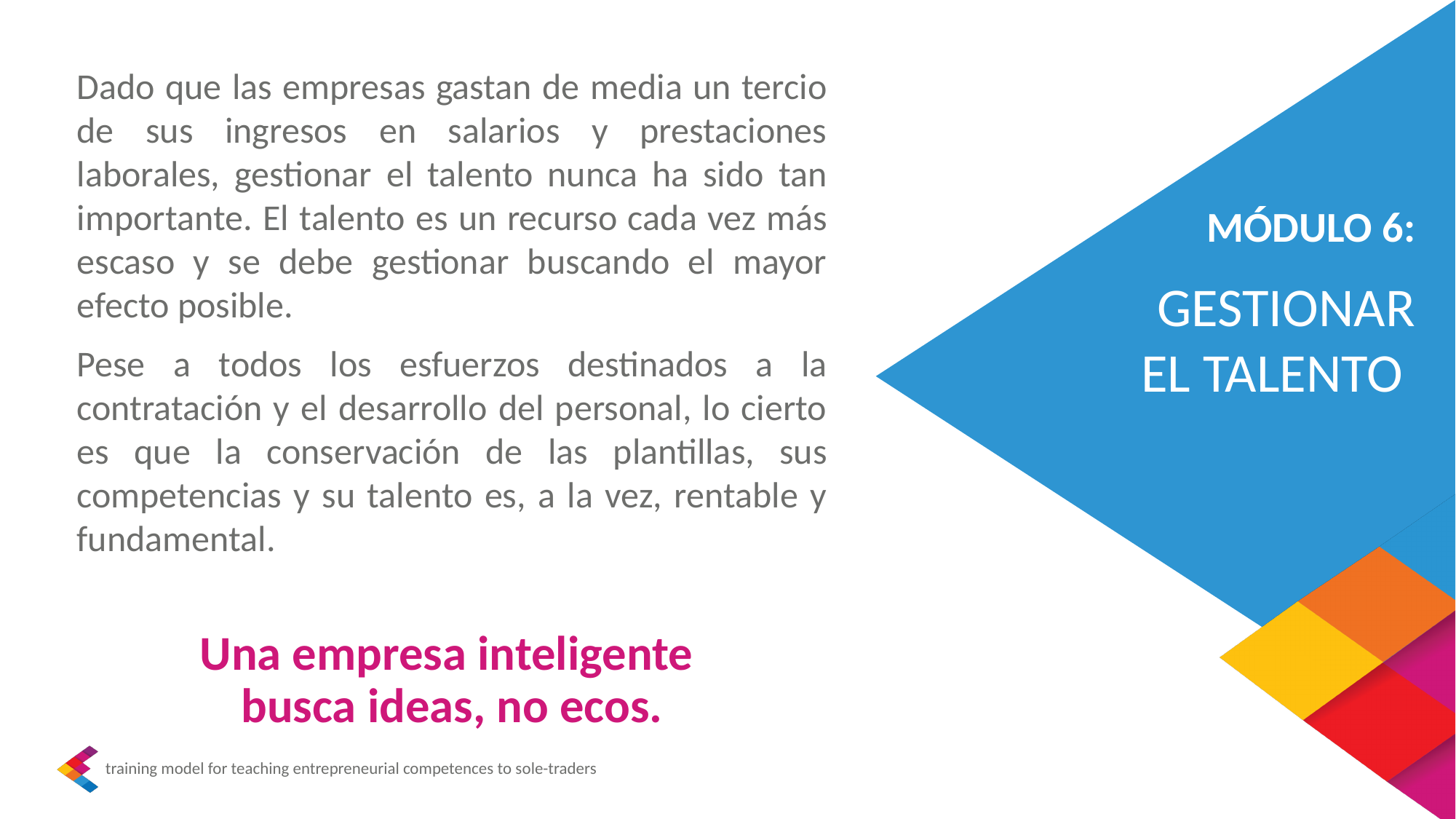

Dado que las empresas gastan de media un tercio de sus ingresos en salarios y prestaciones laborales, gestionar el talento nunca ha sido tan importante. El talento es un recurso cada vez más escaso y se debe gestionar buscando el mayor efecto posible.
Pese a todos los esfuerzos destinados a la contratación y el desarrollo del personal, lo cierto es que la conservación de las plantillas, sus competencias y su talento es, a la vez, rentable y fundamental.

Una empresa inteligente
busca ideas, no ecos.
MÓDULO 6:

GESTIONAR EL TALENTO